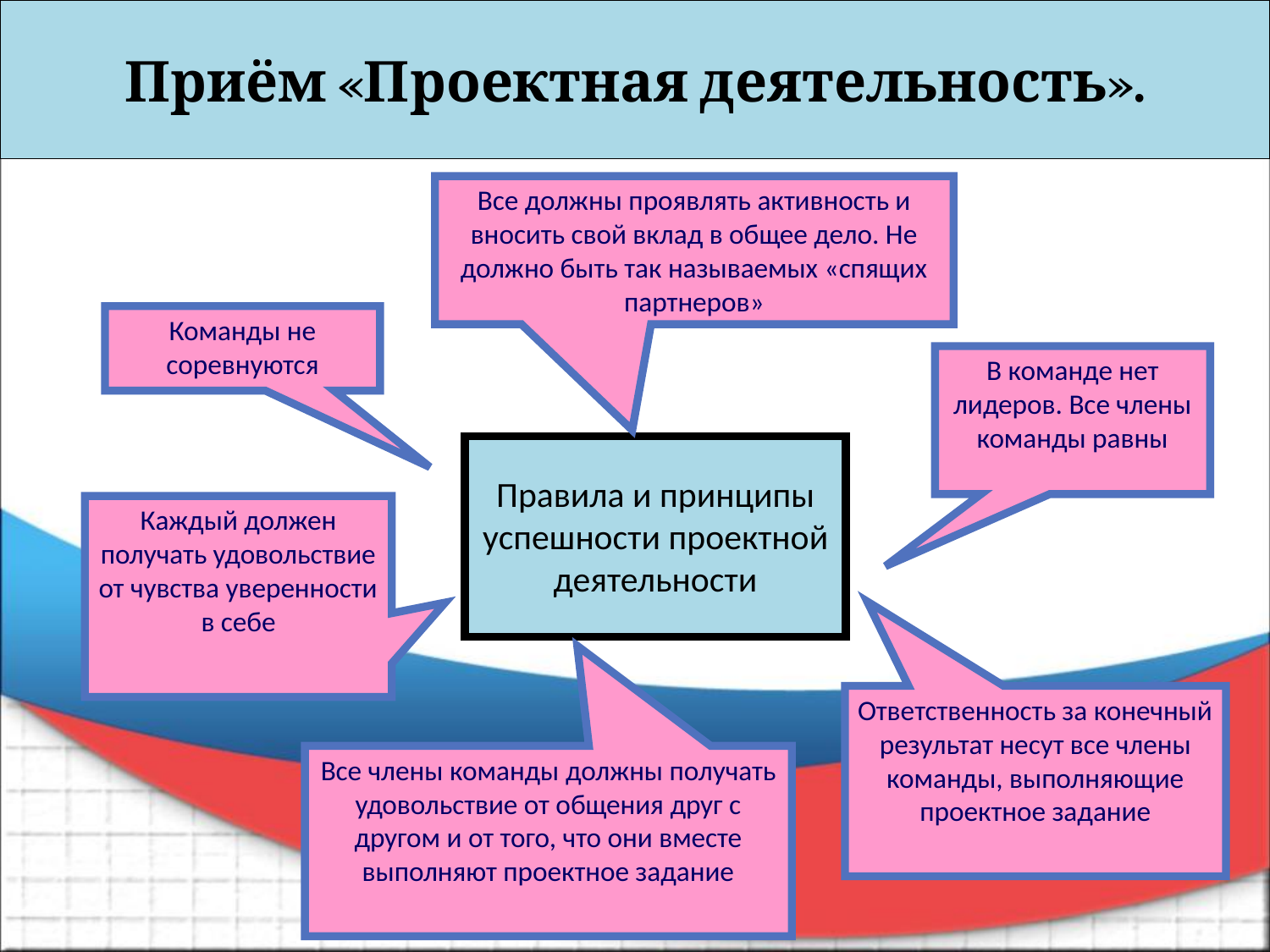

Приём «Проектная деятельность».
Все должны проявлять активность и вносить свой вклад в общее дело. Не должно быть так называемых «спящих партнеров»
Команды не соревнуются
В команде нет лидеров. Все члены команды равны

Правила и принципы успешности проектной деятельности
Каждый должен получать удовольствие от чувства уверенности в себе
Ответственность за конечный результат несут все члены команды, выполняющие проектное задание
Все члены команды должны получать удовольствие от общения друг с другом и от того, что они вместе выполняют проектное задание